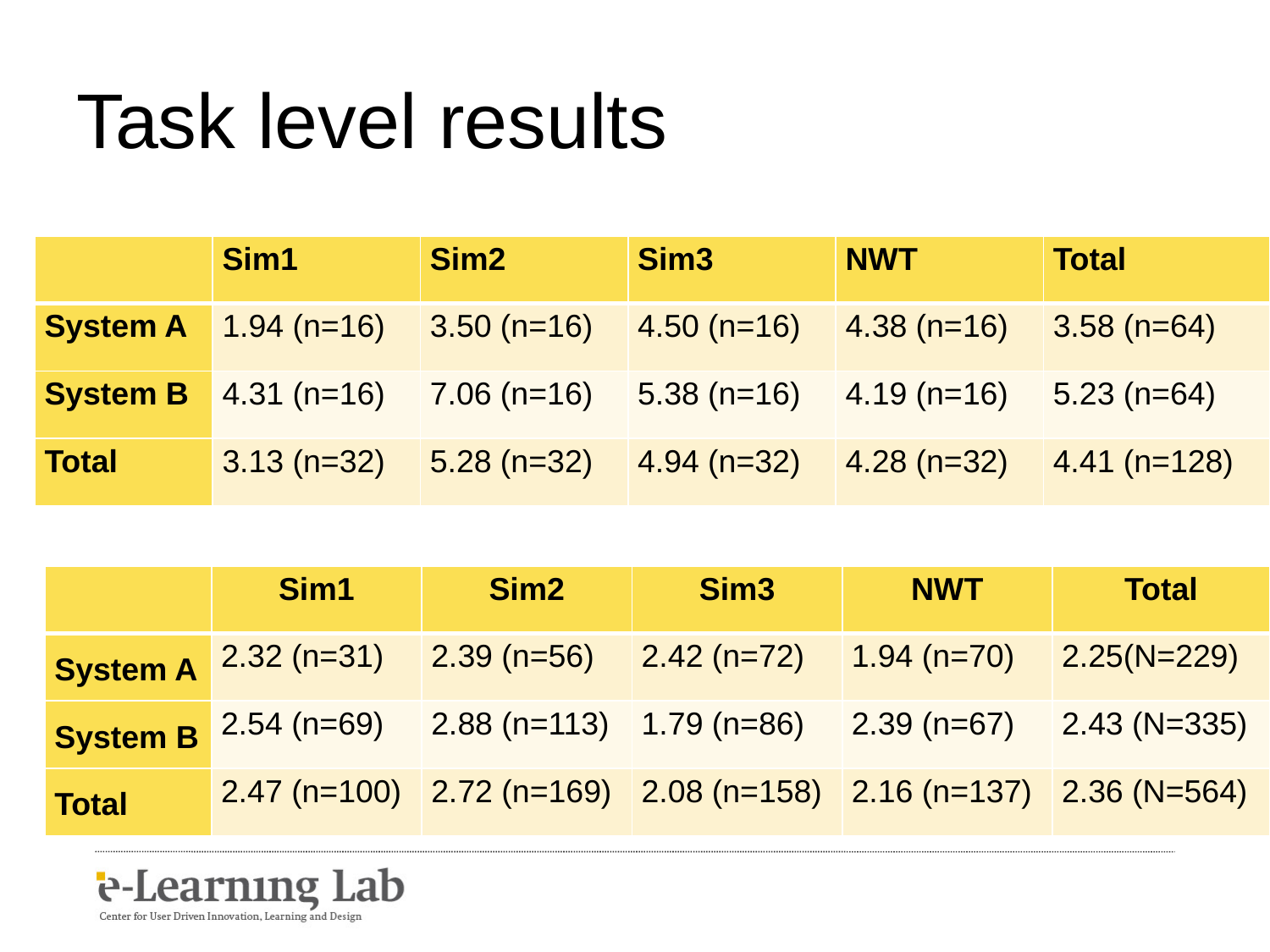

# Task level results
|  | Sim1 | Sim2 | Sim3 | NWT | Total |
| --- | --- | --- | --- | --- | --- |
| System A | 1.94 (n=16) | 3.50 (n=16) | 4.50 (n=16) | 4.38 (n=16) | 3.58 (n=64) |
| System B | 4.31 (n=16) | 7.06 (n=16) | 5.38 (n=16) | 4.19 (n=16) | 5.23 (n=64) |
| Total | 3.13 (n=32) | 5.28 (n=32) | 4.94 (n=32) | 4.28 (n=32) | 4.41 (n=128) |
|  | Sim1 | Sim2 | Sim3 | NWT | Total |
| --- | --- | --- | --- | --- | --- |
| System A | 2.32 (n=31) | 2.39 (n=56) | 2.42 (n=72) | 1.94 (n=70) | 2.25(N=229) |
| System B | 2.54 (n=69) | 2.88 (n=113) | 1.79 (n=86) | 2.39 (n=67) | 2.43 (N=335) |
| Total | 2.47 (n=100) | 2.72 (n=169) | 2.08 (n=158) | 2.16 (n=137) | 2.36 (N=564) |